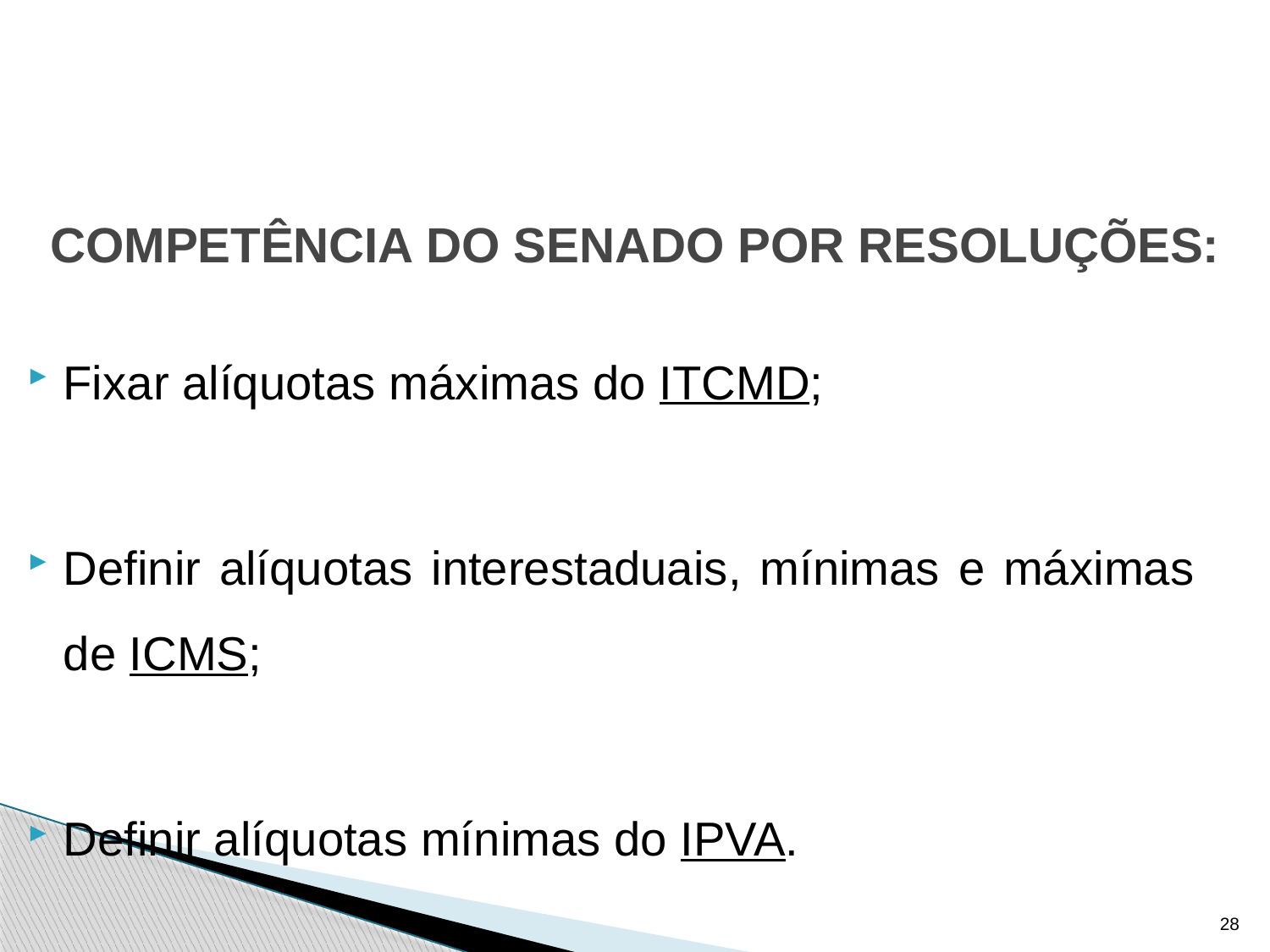

# COMPETÊNCIA DO SENADO POR RESOLUÇÕES:
Fixar alíquotas máximas do ITCMD;

Definir alíquotas interestaduais, mínimas e máximas de ICMS;

Definir alíquotas mínimas do IPVA.

28